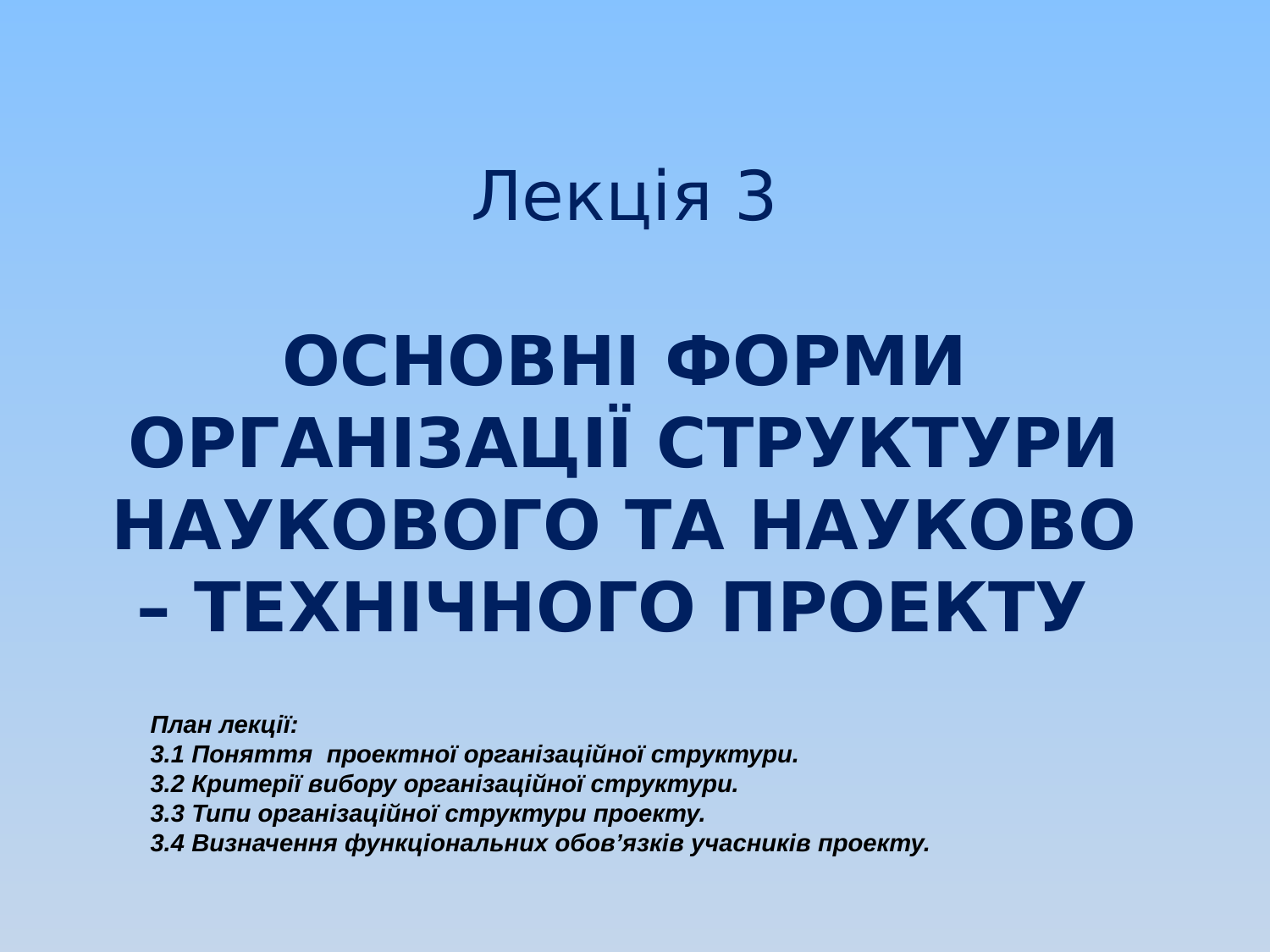

# Лекція 3 ОСНОВНІ ФОРМИ ОРГАНІЗАЦІЇ СТРУКТУРИ НАУКОВОГО ТА НАУКОВО – ТЕХНІЧНОГО ПРОЕКТУ
План лекції:
3.1 Поняття  проектної організаційної структури.
3.2 Критерії вибору організаційної структури.
3.3 Типи організаційної структури проекту.
3.4 Визначення функціональних обов’язків учасників проекту.